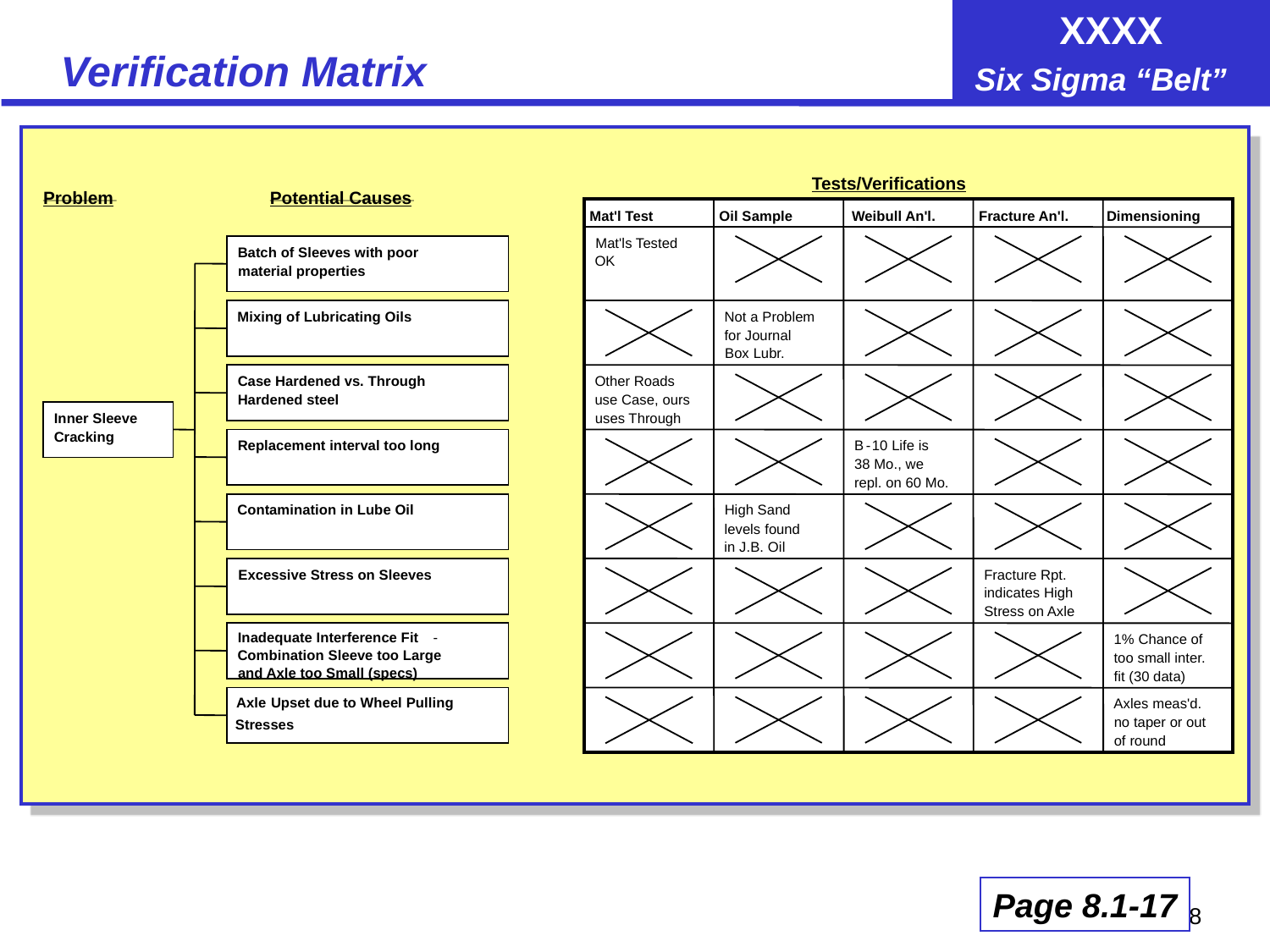

# Verification Matrix

Tests/Verifications

Problem

Potential Causes

Mat'l Test

Oil Sample

Weibull An'l.

Fracture An'l.

Dimensioning

Mat'ls Tested

Batch of Sleeves with poor

OK

material properties

Mixing of Lubricating Oils

Not a Problem

for Journal

Box Lubr.

Case Hardened vs. Through

Other Roads

Hardened steel

use Case, ours

Inner Sleeve

uses Through

Cracking

Replacement interval too long

B
-
10 Life is

38 Mo., we

repl. on 60 Mo.

Contamination in Lube Oil

High Sand

levels found

in J.B. Oil

Excessive Stress on Sleeves

Fracture Rpt.

indicates High

Stress on Axle

Inadequate Interference Fit
-

1% Chance of

Combination Sleeve too Large

too small inter.

and Axle too Small (specs)

fit (30 data)

Axle
 Upset due to Wheel Pulling

Axles meas'd.

no taper or out

Stresses

of round

Page 8.1-17